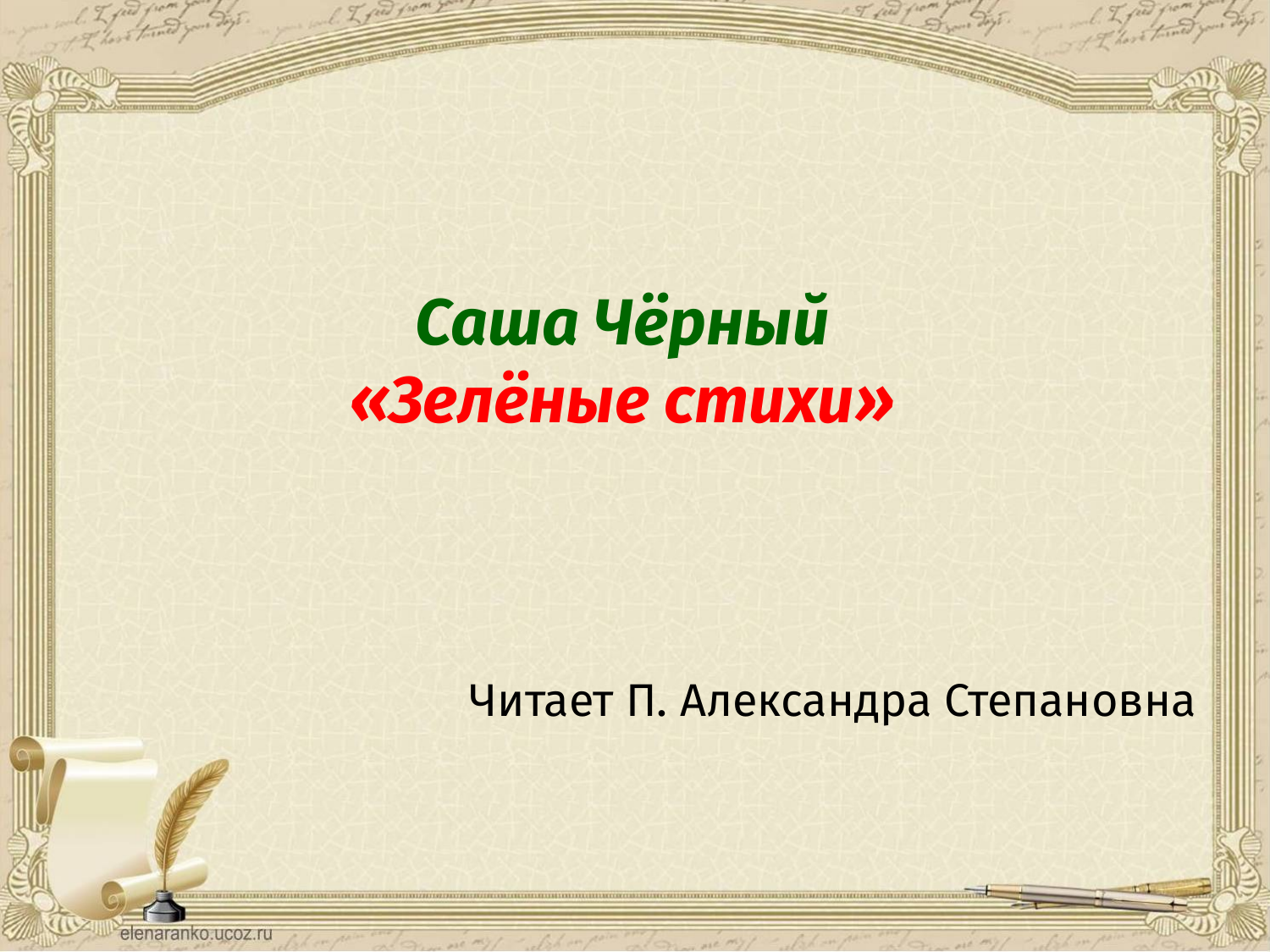

Саша Чёрный
«Зелёные стихи»

Читает П. Александра Степановна